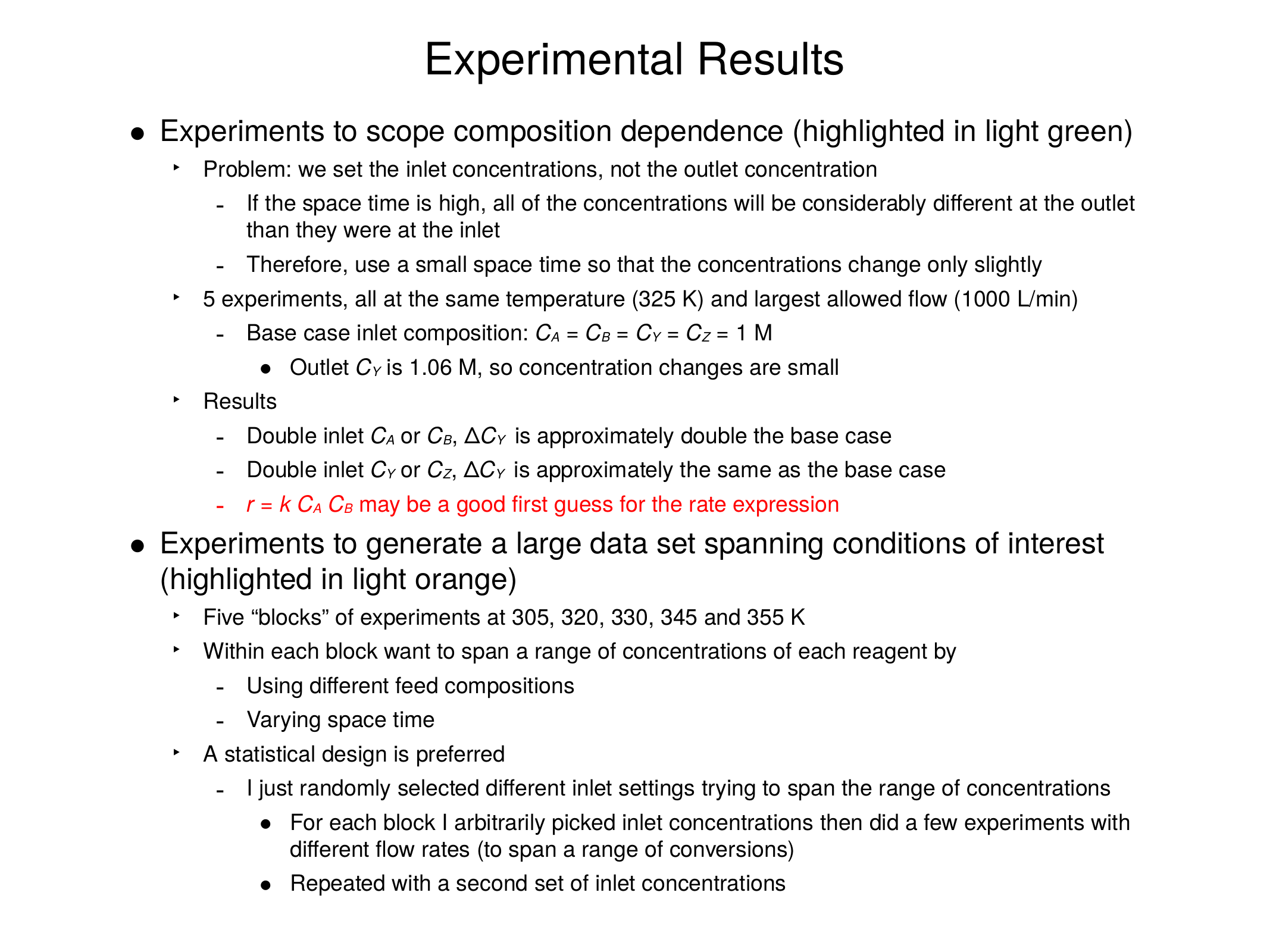

# Experimental Results
Experiments to scope composition dependence (highlighted in light green)
Problem: we set the inlet concentrations, not the outlet concentration
If the space time is high, all of the concentrations will be considerably different at the outlet than they were at the inlet
Therefore, use a small space time so that the concentrations change only slightly
5 experiments, all at the same temperature (325 K) and largest allowed flow (1000 L/min)
Base case inlet composition: CA = CB = CY = CZ = 1 M
Outlet CY is 1.06 M, so concentration changes are small
Results
Double inlet CA or CB, ΔCY  is approximately double the base case
Double inlet CY or CZ, ΔCY  is approximately the same as the base case
r = k CA CB may be a good first guess for the rate expression
Experiments to generate a large data set spanning conditions of interest (highlighted in light orange)
Five “blocks” of experiments at 305, 320, 330, 345 and 355 K
Within each block want to span a range of concentrations of each reagent by
Using different feed compositions
Varying space time
A statistical design is preferred
I just randomly selected different inlet settings trying to span the range of concentrations
For each block I arbitrarily picked inlet concentrations then did a few experiments with different flow rates (to span a range of conversions)
Repeated with a second set of inlet concentrations